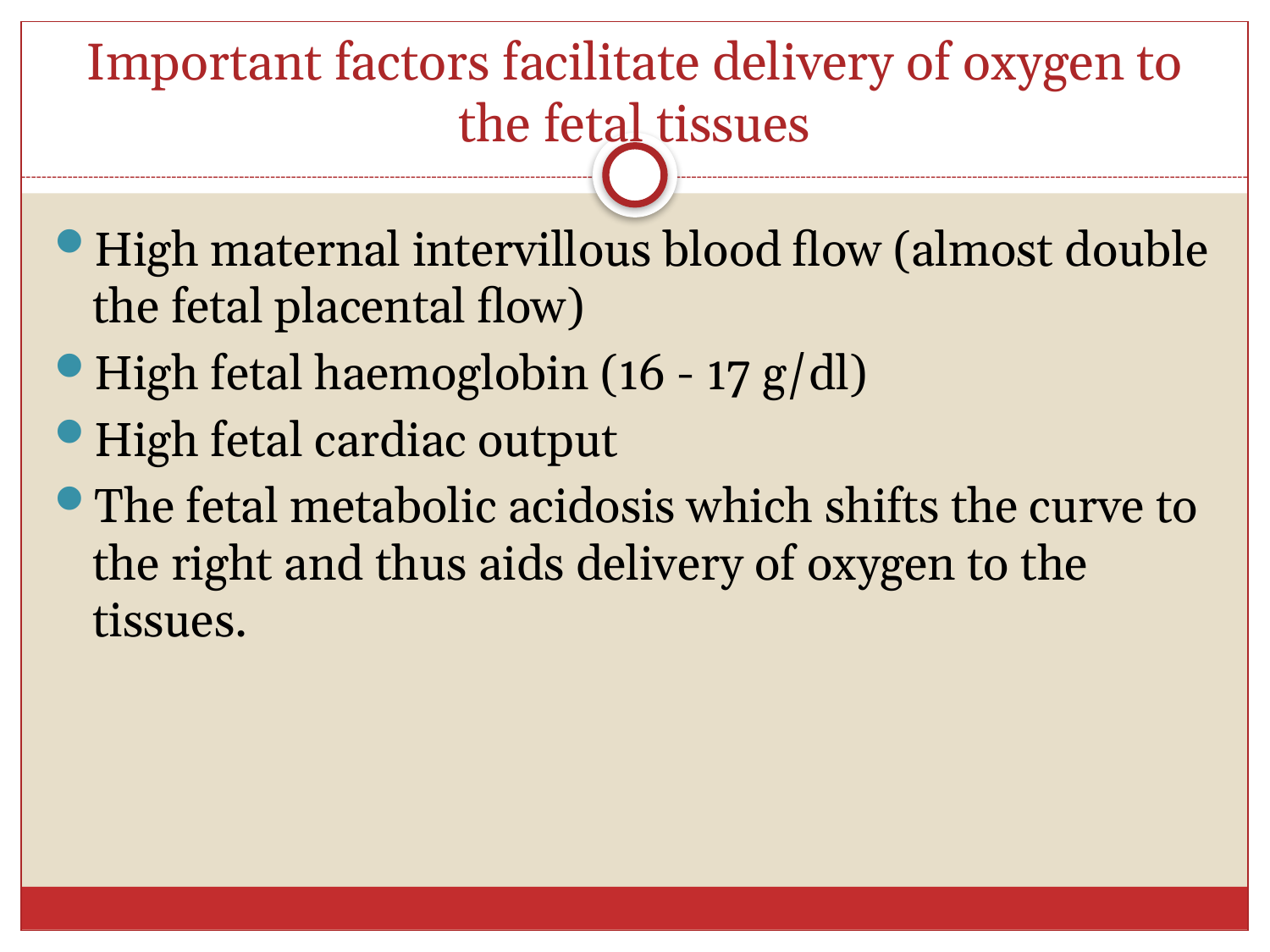

# Important factors facilitate delivery of oxygen to the fetal tissues
High maternal intervillous blood flow (almost double the fetal placental flow)
High fetal haemoglobin (16 - 17 g/dl)
High fetal cardiac output
The fetal metabolic acidosis which shifts the curve to the right and thus aids delivery of oxygen to the tissues.